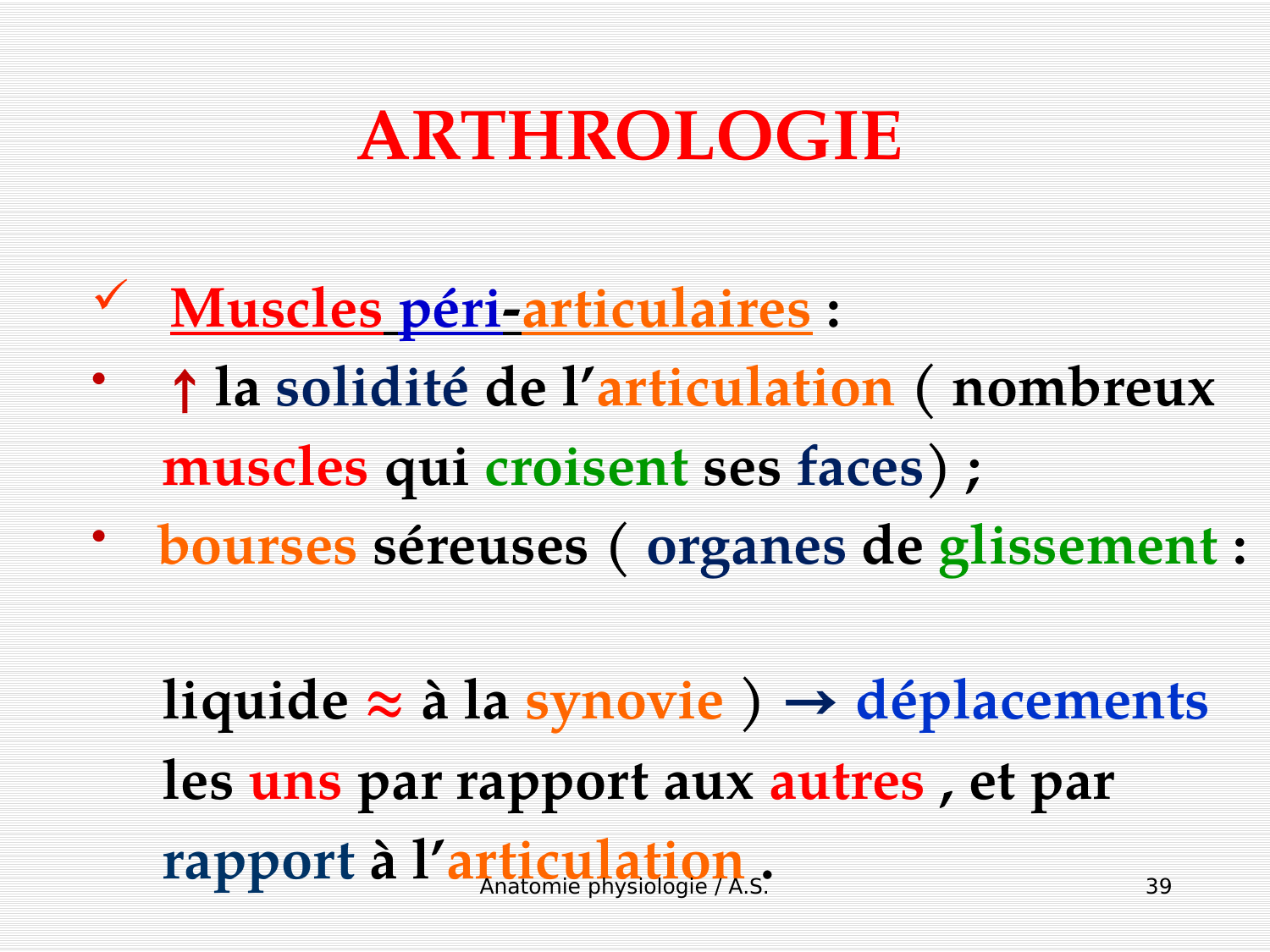

# ARTHROLOGIE
 Muscles péri-articulaires :
 ↑ la solidité de l’articulation ( nombreux
     muscles qui croisent ses faces) ;
bourses séreuses ( organes de glissement :
     liquide ≈ à la synovie ) → déplacements
     les uns par rapport aux autres , et par
     rapport à l’articulation .
Anatomie physiologie / A.S.
39